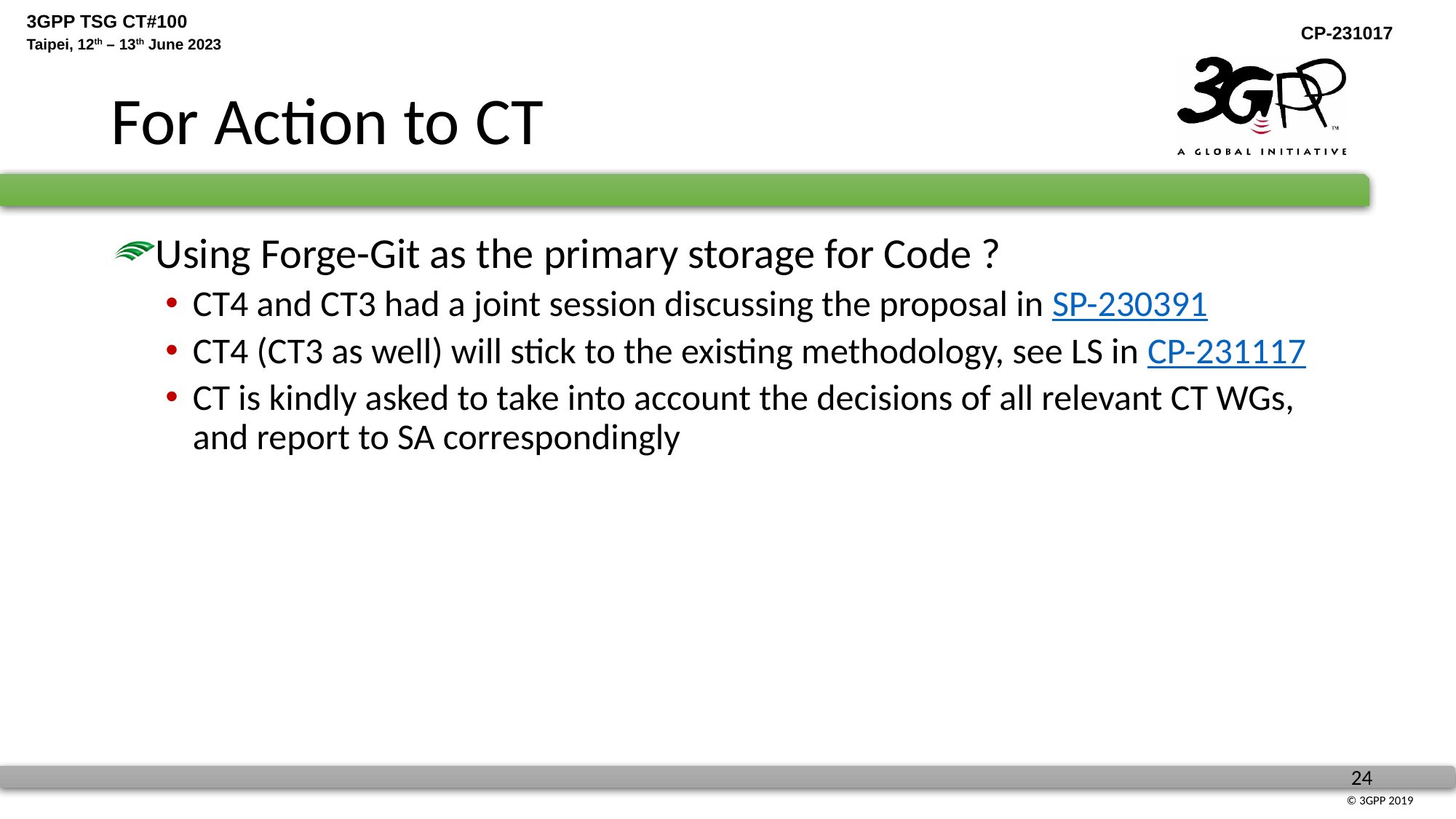

# For Action to CT
Using Forge-Git as the primary storage for Code ?
CT4 and CT3 had a joint session discussing the proposal in SP-230391
CT4 (CT3 as well) will stick to the existing methodology, see LS in CP-231117
CT is kindly asked to take into account the decisions of all relevant CT WGs, and report to SA correspondingly